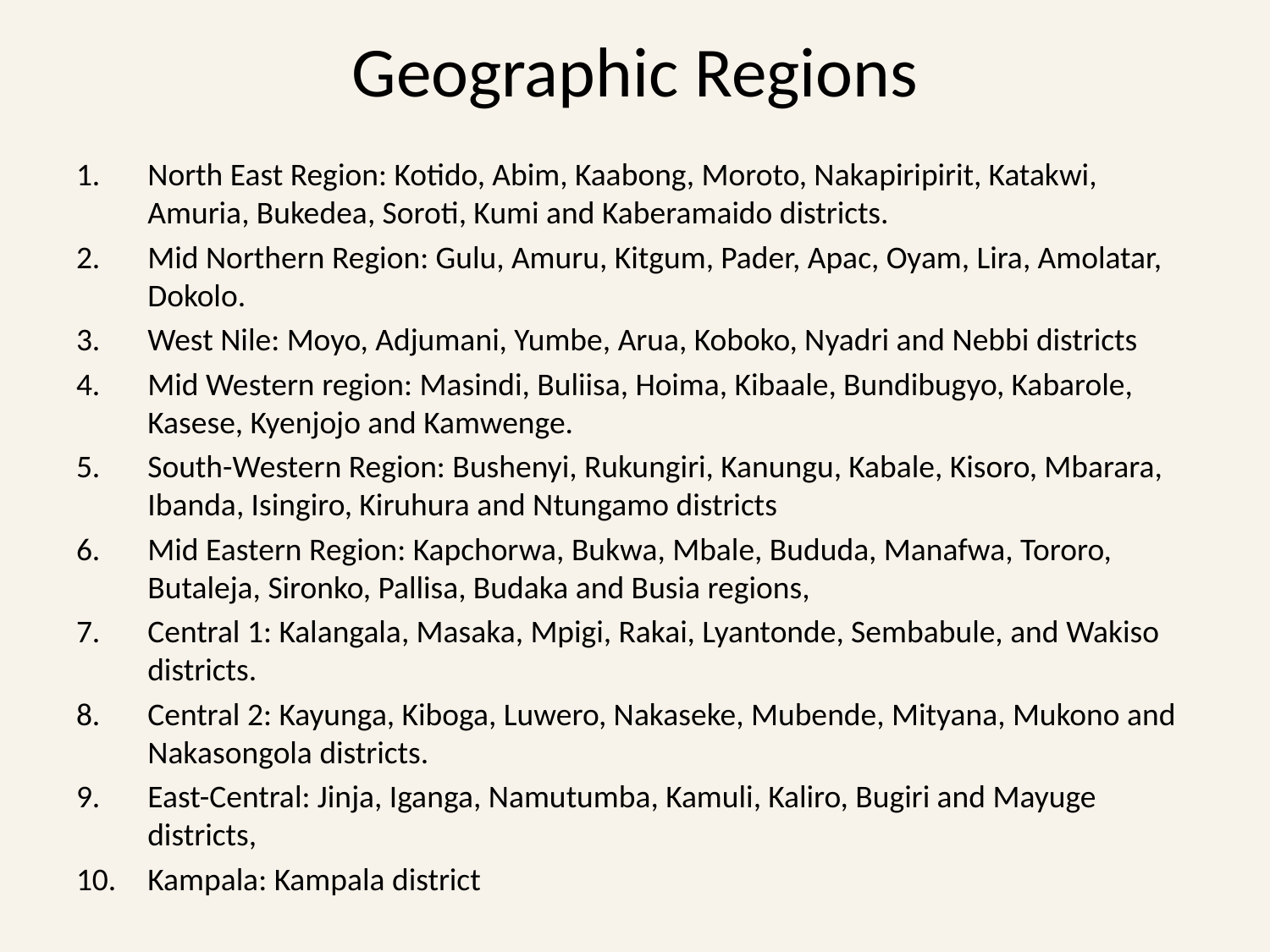

# Geographic Regions
North East Region: Kotido, Abim, Kaabong, Moroto, Nakapiripirit, Katakwi, Amuria, Bukedea, Soroti, Kumi and Kaberamaido districts.
Mid Northern Region: Gulu, Amuru, Kitgum, Pader, Apac, Oyam, Lira, Amolatar, Dokolo.
West Nile: Moyo, Adjumani, Yumbe, Arua, Koboko, Nyadri and Nebbi districts
Mid Western region: Masindi, Buliisa, Hoima, Kibaale, Bundibugyo, Kabarole, Kasese, Kyenjojo and Kamwenge.
South-Western Region: Bushenyi, Rukungiri, Kanungu, Kabale, Kisoro, Mbarara, Ibanda, Isingiro, Kiruhura and Ntungamo districts
Mid Eastern Region: Kapchorwa, Bukwa, Mbale, Bududa, Manafwa, Tororo, Butaleja, Sironko, Pallisa, Budaka and Busia regions,
Central 1: Kalangala, Masaka, Mpigi, Rakai, Lyantonde, Sembabule, and Wakiso districts.
Central 2: Kayunga, Kiboga, Luwero, Nakaseke, Mubende, Mityana, Mukono and Nakasongola districts.
East-Central: Jinja, Iganga, Namutumba, Kamuli, Kaliro, Bugiri and Mayuge districts,
Kampala: Kampala district